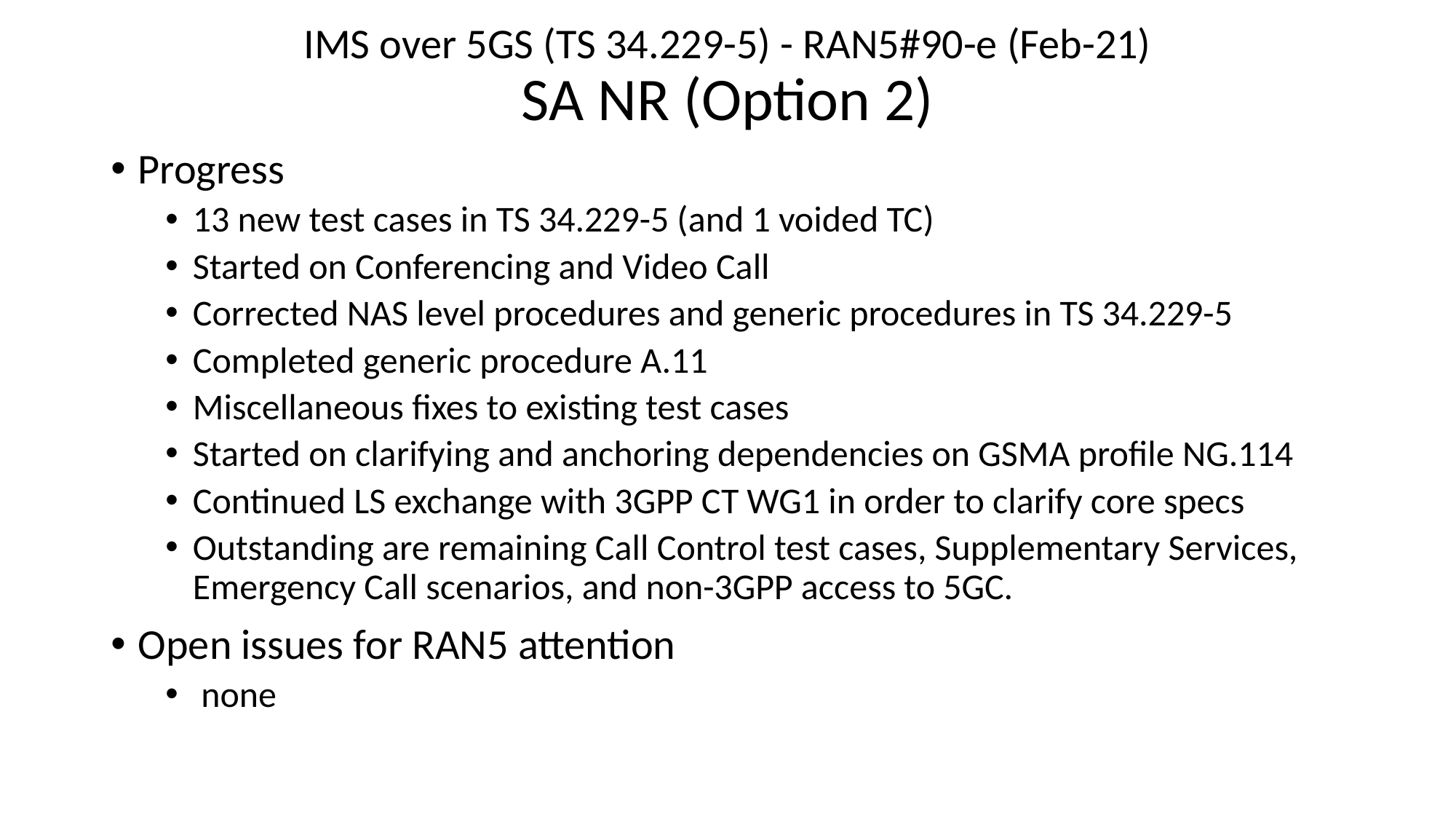

# IMS over 5GS (TS 34.229-5) - RAN5#90-e (Feb-21) SA NR (Option 2)
Progress
13 new test cases in TS 34.229-5 (and 1 voided TC)
Started on Conferencing and Video Call
Corrected NAS level procedures and generic procedures in TS 34.229-5
Completed generic procedure A.11
Miscellaneous fixes to existing test cases
Started on clarifying and anchoring dependencies on GSMA profile NG.114
Continued LS exchange with 3GPP CT WG1 in order to clarify core specs
Outstanding are remaining Call Control test cases, Supplementary Services, Emergency Call scenarios, and non-3GPP access to 5GC.
Open issues for RAN5 attention
 none